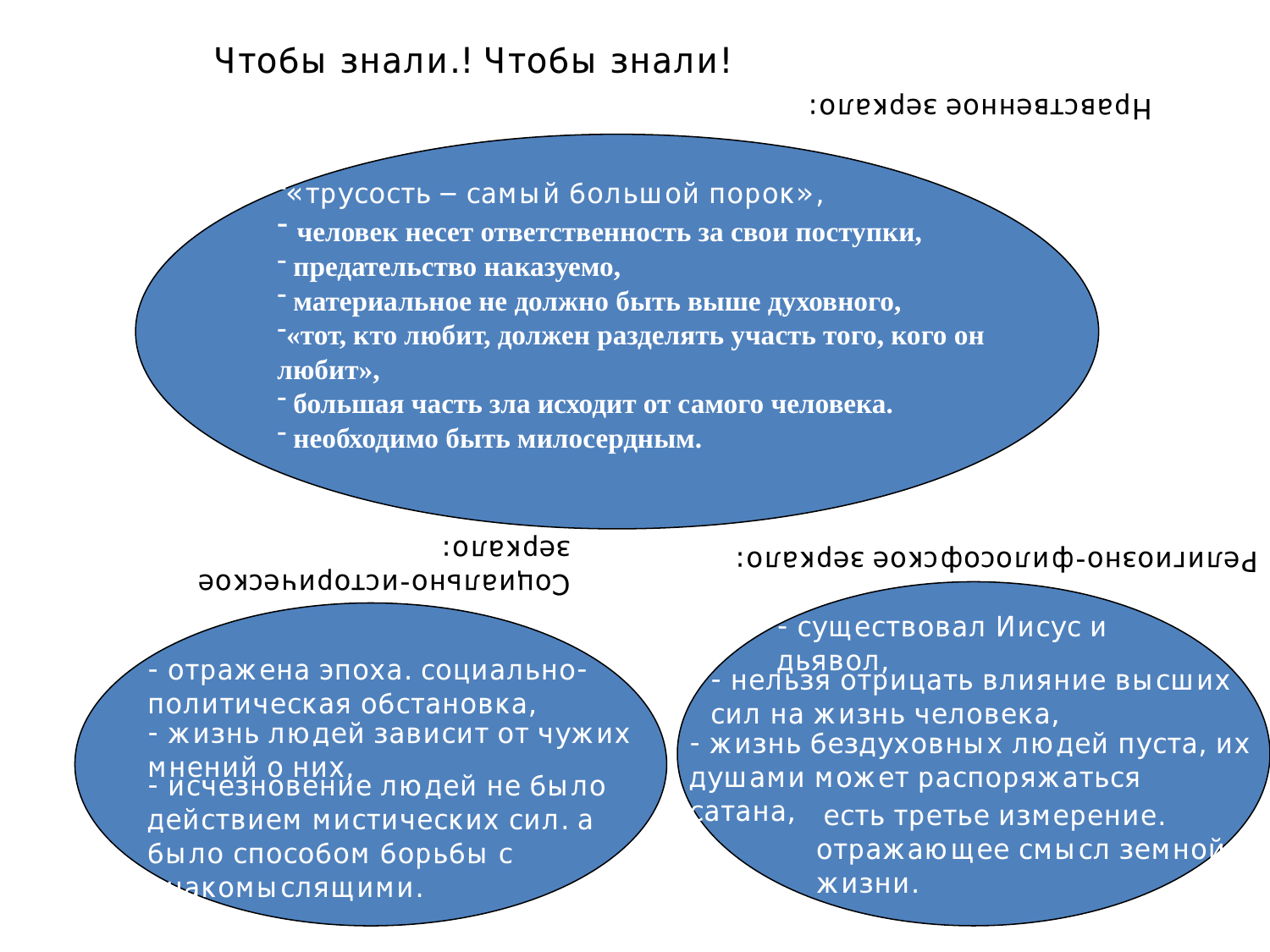

Чтобы знали.! Чтобы знали!
Нравственное зеркало:

«трусость – самый большой порок»,
 человек несет ответственность за свои поступки,
 предательство наказуемо,
 материальное не должно быть выше духовного,
«тот, кто любит, должен разделять участь того, кого он
любит»,
 большая часть зла исходит от самого человека.
 необходимо быть милосердным.

Социально-историческое зеркало:
Религиозно-философское зеркало:

- существовал Иисус и дьявол,

- отражена эпоха. социально-политическая обстановка,
- нельзя отрицать влияние высших сил на жизнь человека,
- жизнь людей зависит от чужих мнений о них,
- жизнь бездуховных людей пуста, их душами может распоряжаться сатана,

 есть третье измерение. отражающее смысл земной жизни.
- исчезновение людей не было действием мистических сил. а было способом борьбы с инакомыслящими.